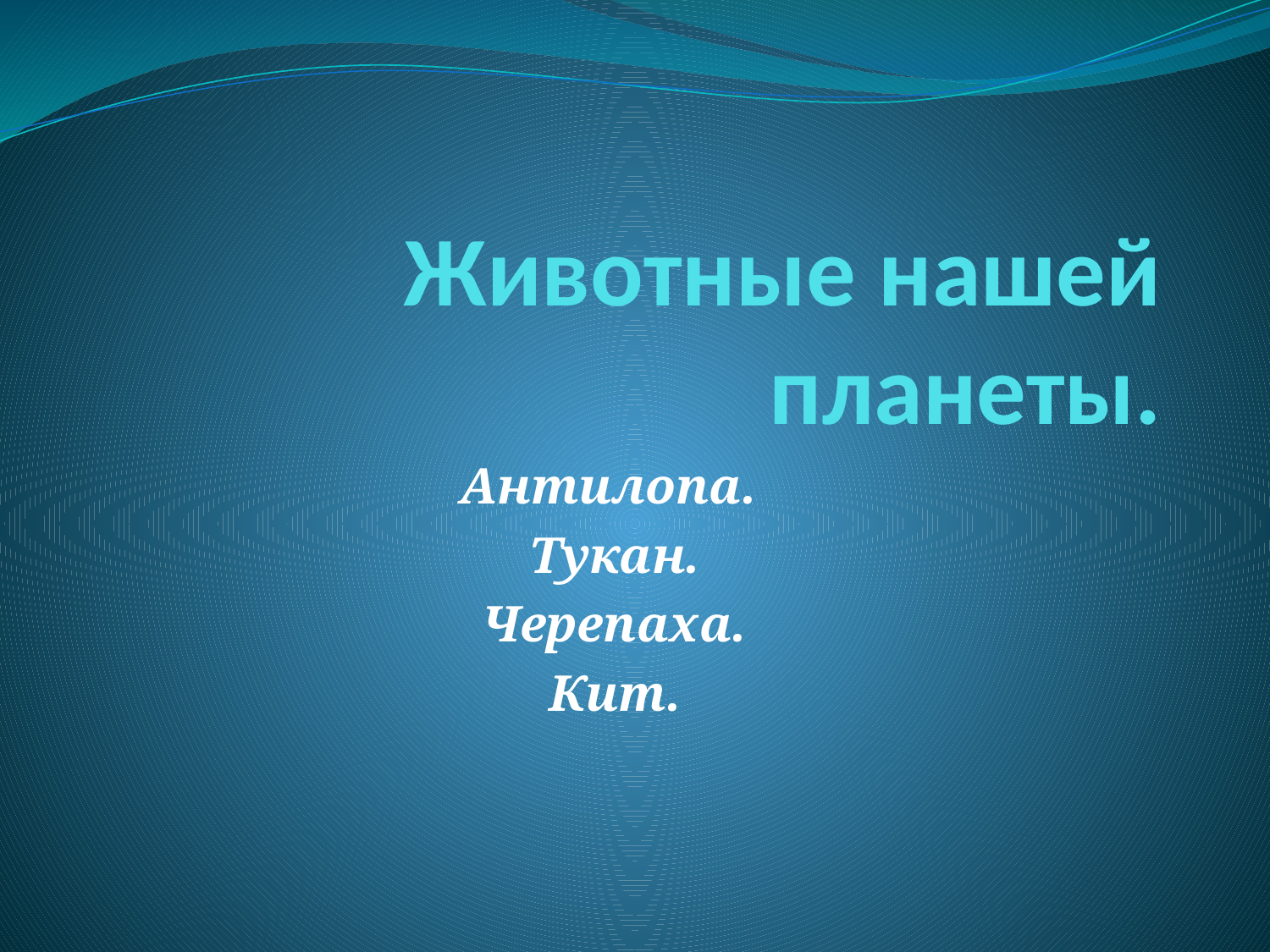

# Животные нашей планеты.
Антилопа.
Тукан.
Черепаха.
Кит.